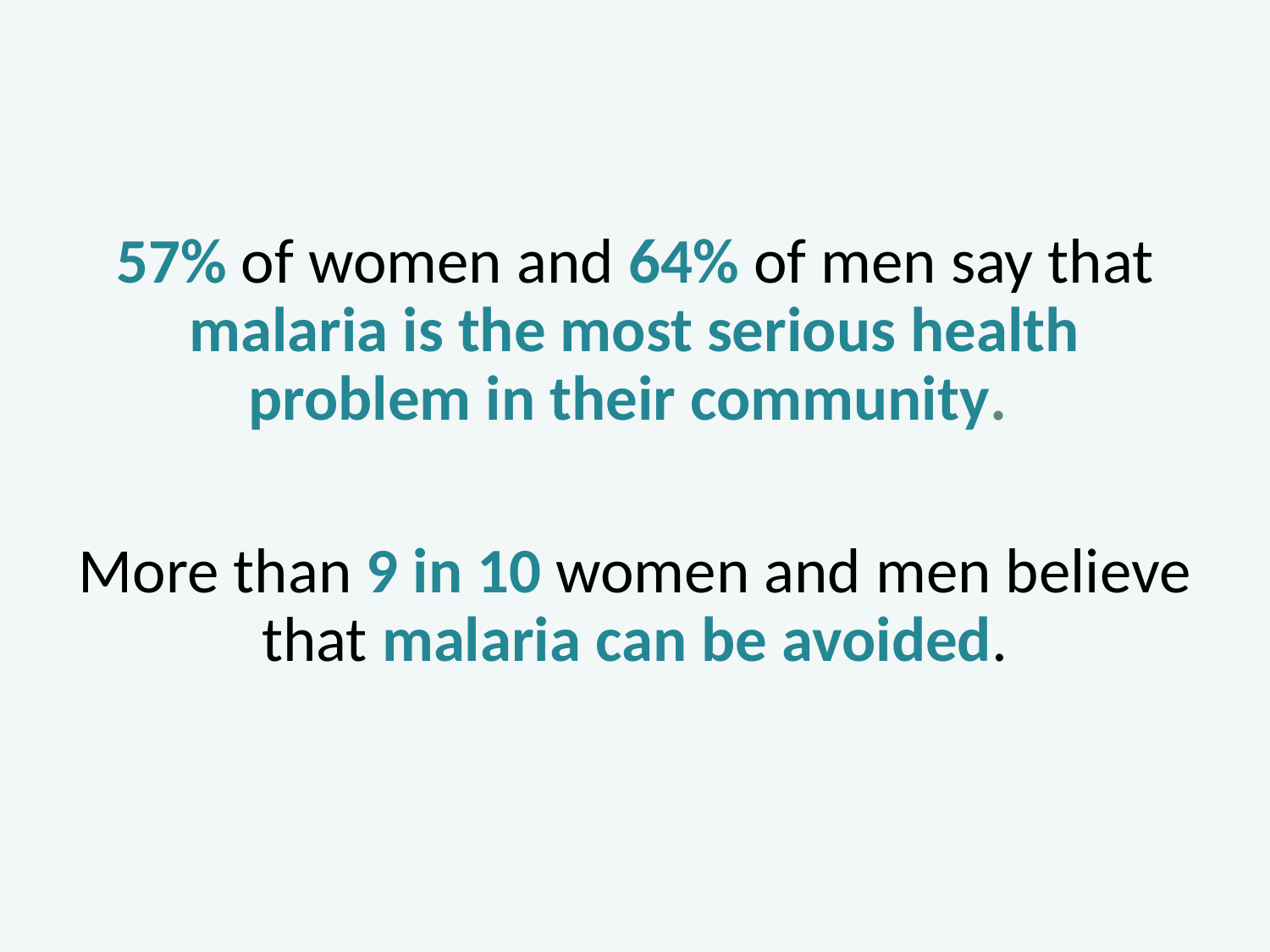

57% of women and 64% of men say that malaria is the most serious health problem in their community.

More than 9 in 10 women and men believe that malaria can be avoided.